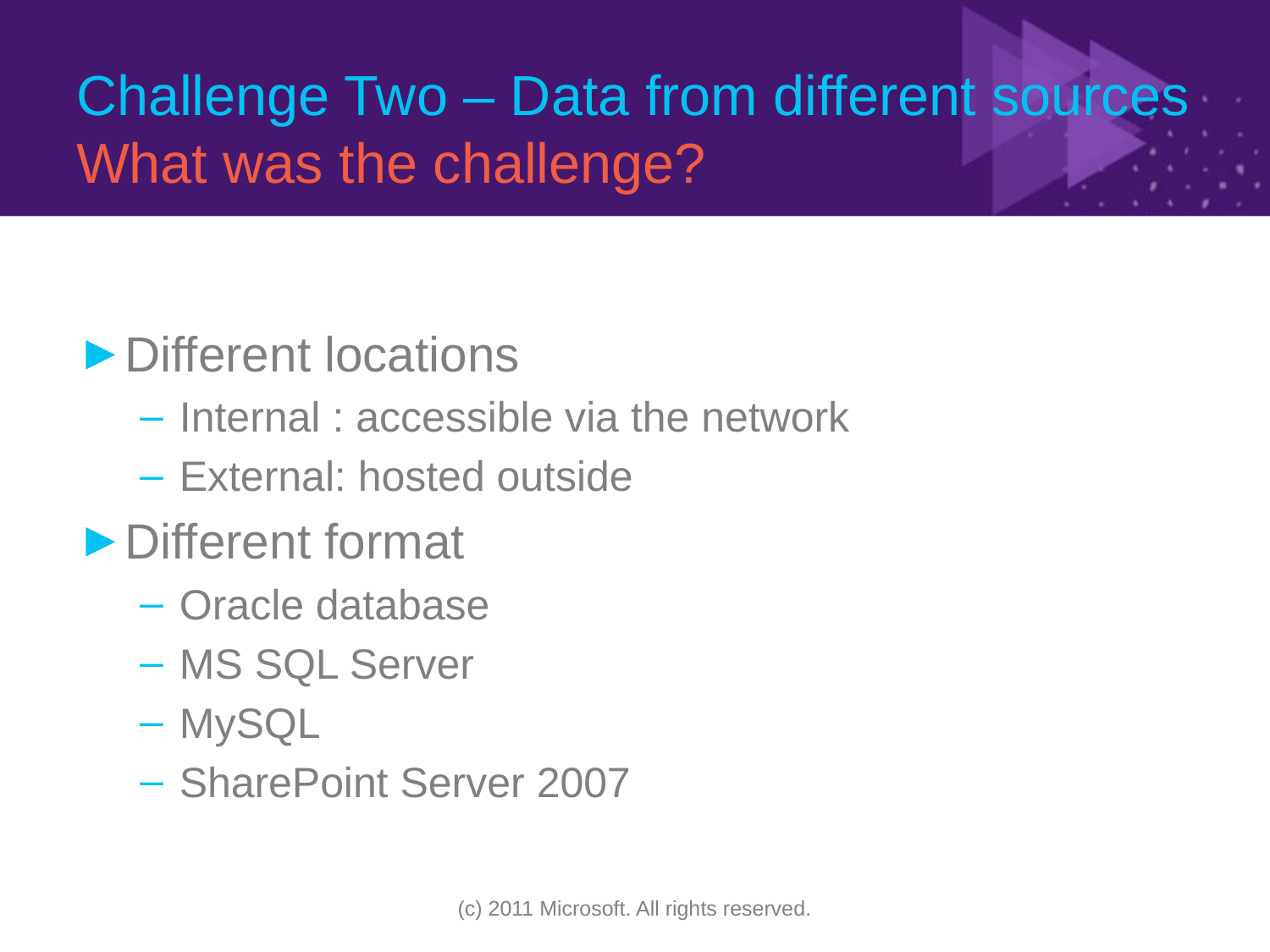

# Challenge Two – Data from different sources What was the challenge?
Different locations
Internal : accessible via the network
External: hosted outside
Different format
Oracle database
MS SQL Server
MySQL
SharePoint Server 2007
(c) 2011 Microsoft. All rights reserved.